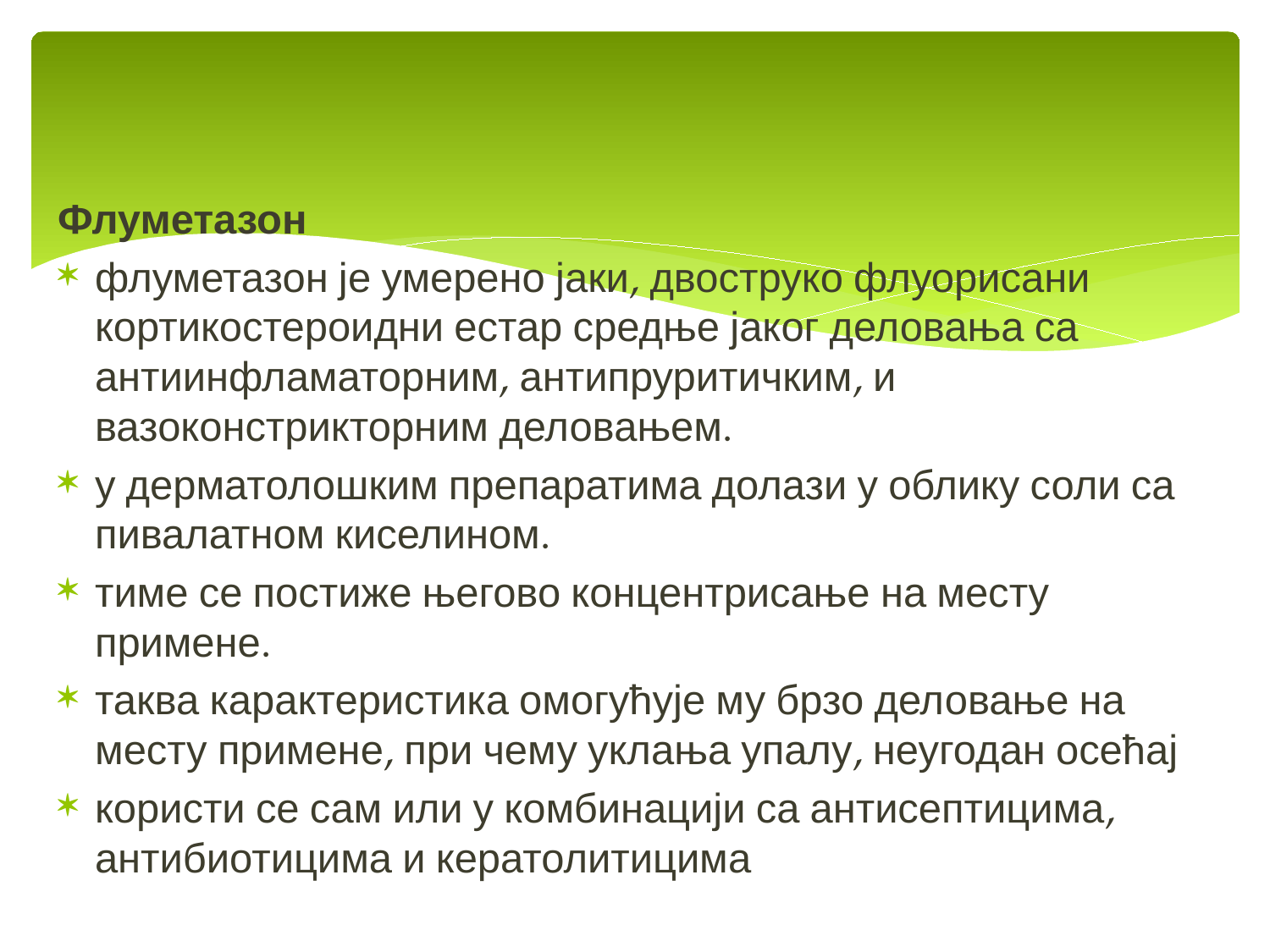

#
Флуметазон
флуметазон је умерено јаки, двоструко флуорисани кортикостероидни естар средње јаког деловања са антиинфламаторним, антипруритичким, и вазоконстрикторним деловањем.
у дерматолошким препаратима долази у облику соли са пивалатном киселином.
тиме се постиже његово концентрисање на месту примене.
таква карактеристика омогућује му брзо деловање на месту примене, при чему уклања упалу, неугодан осећај
користи се сам или у комбинацији са антисептицима, антибиотицима и кератолитицима